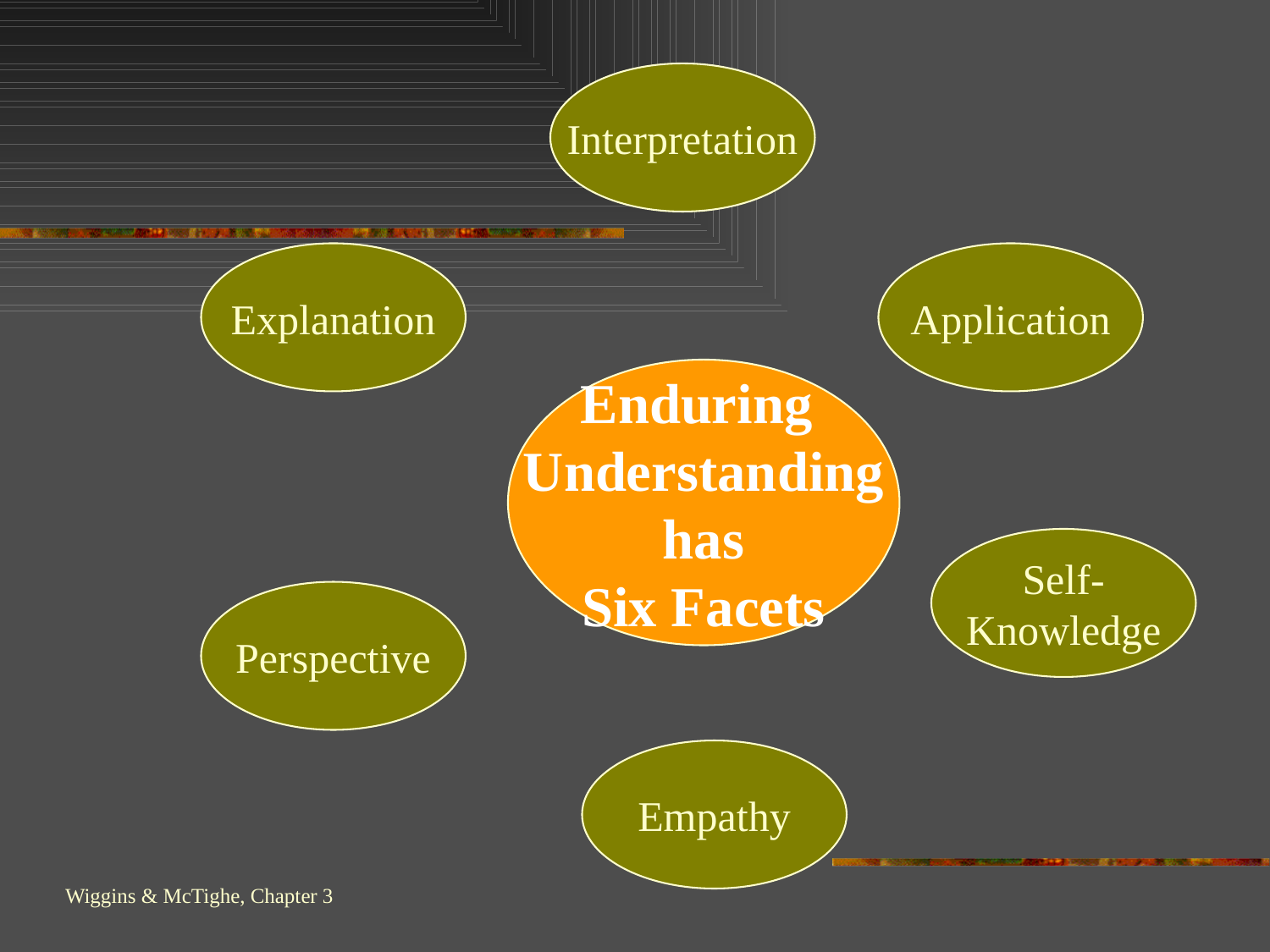

Interpretation
Explanation
Application
Enduring
Understanding
 has
Six Facets
Self-
Knowledge
Perspective
Empathy

Wiggins & McTighe, Chapter 3